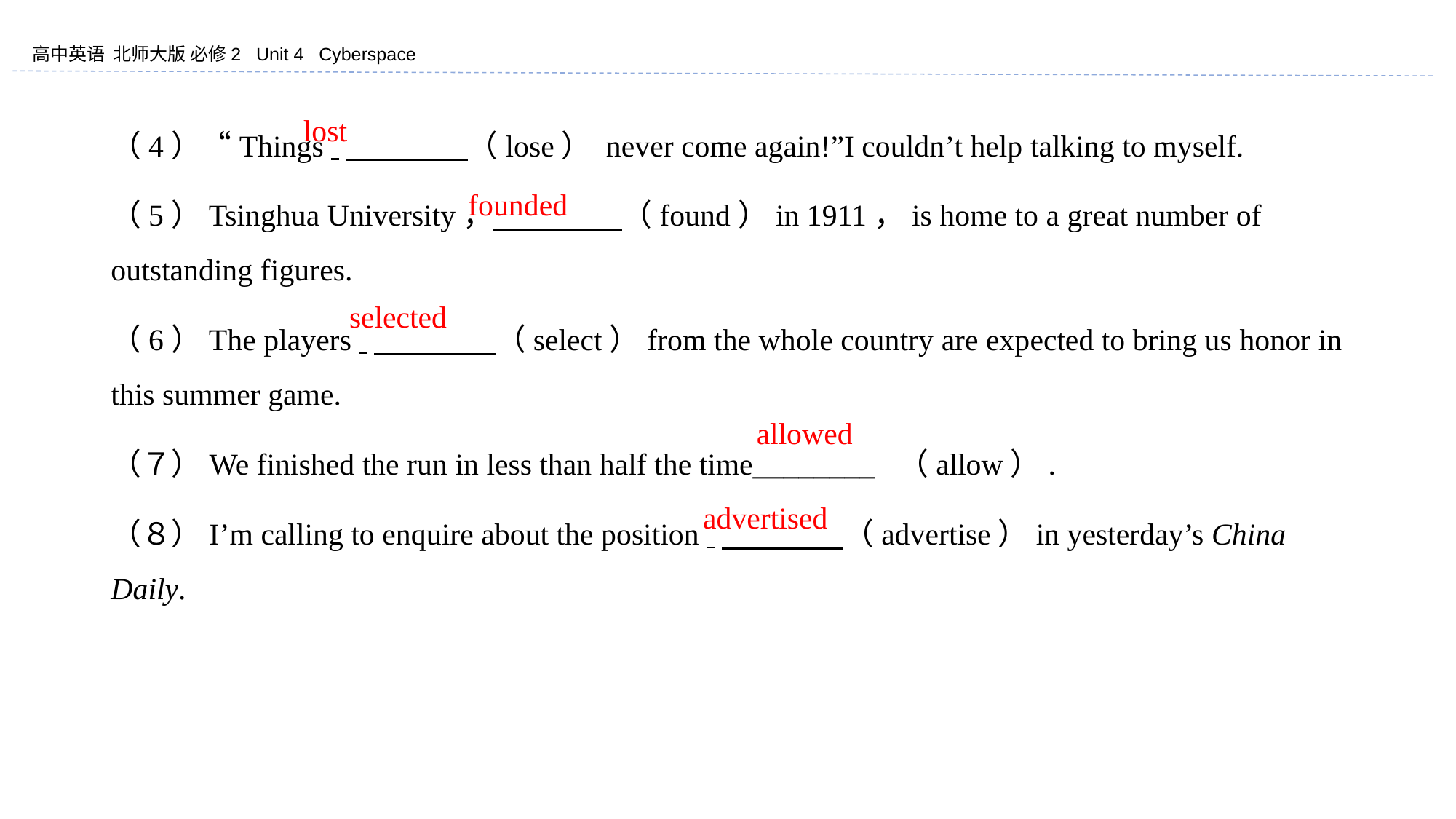

（4）“Things  　　　　（lose） never come again!”I couldn’t help talking to myself.
（5）Tsinghua University， 　　　　（found）in 1911，is home to a great number of outstanding figures.
（6）The players  　　　　（select）from the whole country are expected to bring us honor in this summer game.
（７）We finished the run in less than half the time________  （allow）.
（８）I’m calling to enquire about the position  　　　　（advertise）in yesterday’s China Daily.

lost
founded
selected

allowed
advertised